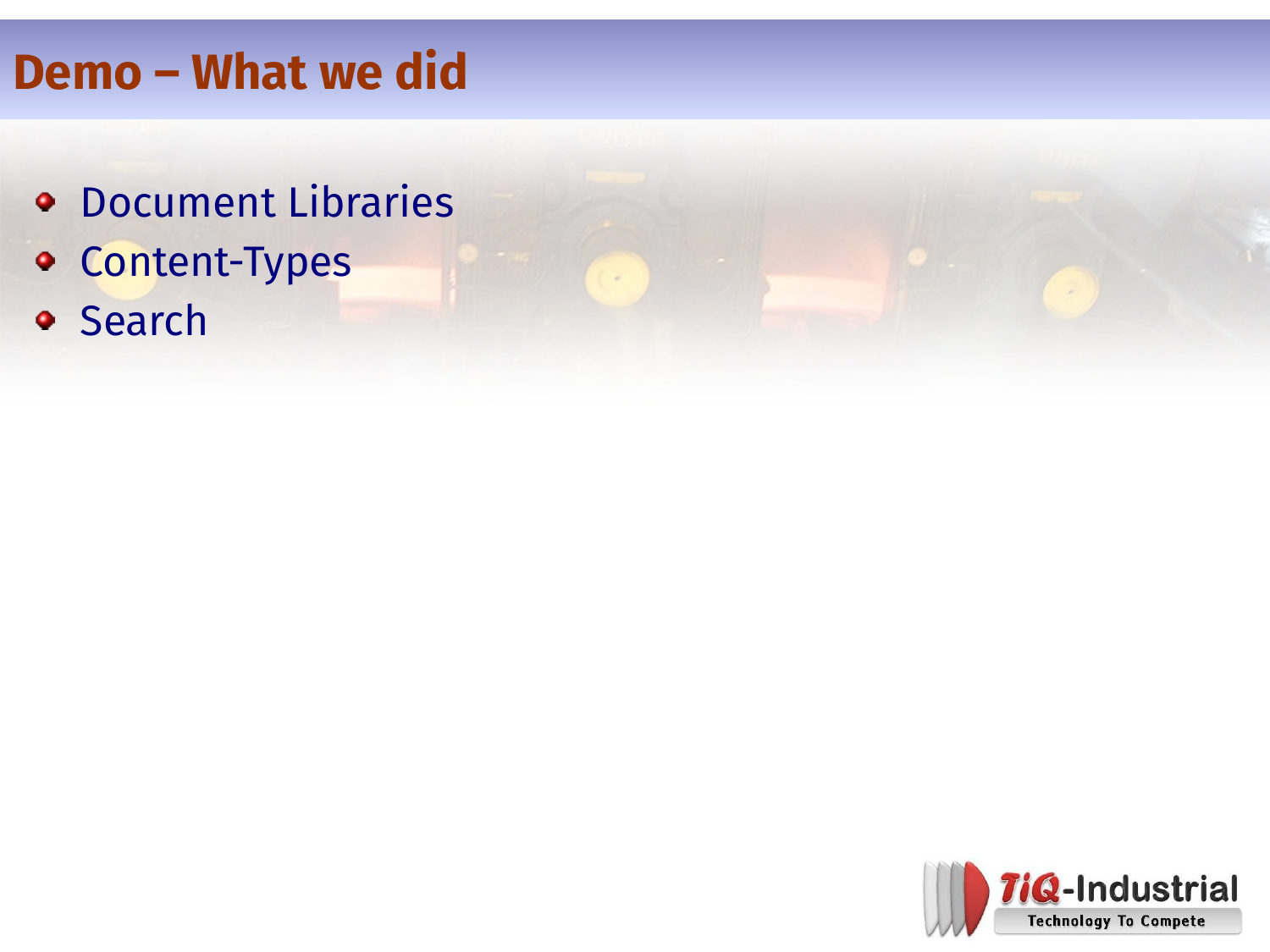

# Demo – What we did
Document Libraries
Content-Types
Search